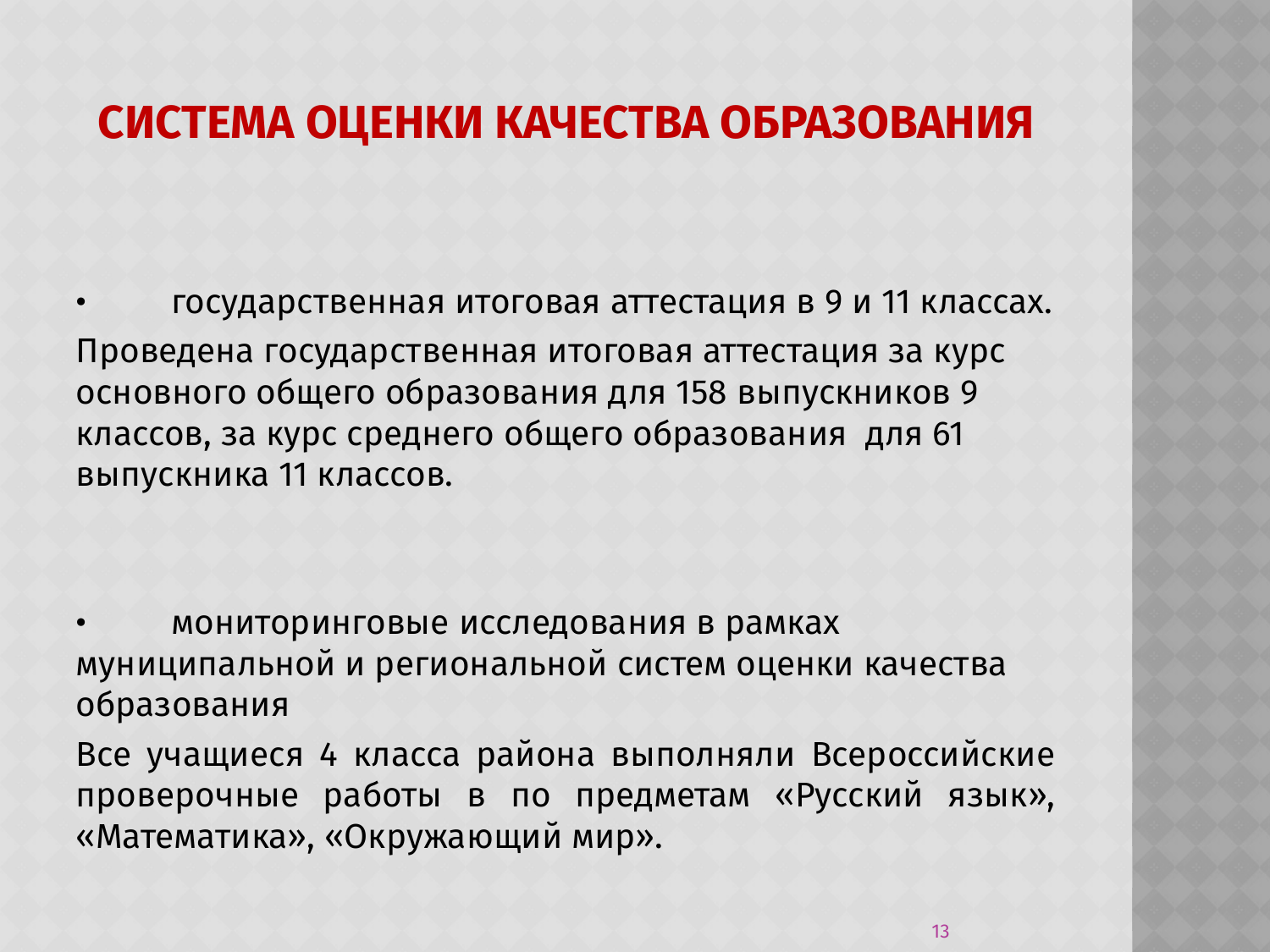

# Система оценки качества образования

•	государственная итоговая аттестация в 9 и 11 классах.
Проведена государственная итоговая аттестация за курс основного общего образования для 158 выпускников 9 классов, за курс среднего общего образования  для 61 выпускника 11 классов.

•	мониторинговые исследования в рамках муниципальной и региональной систем оценки качества образования
Все учащиеся 4 класса района выполняли Всероссийские проверочные работы в по предметам «Русский язык», «Математика», «Окружающий мир».
13